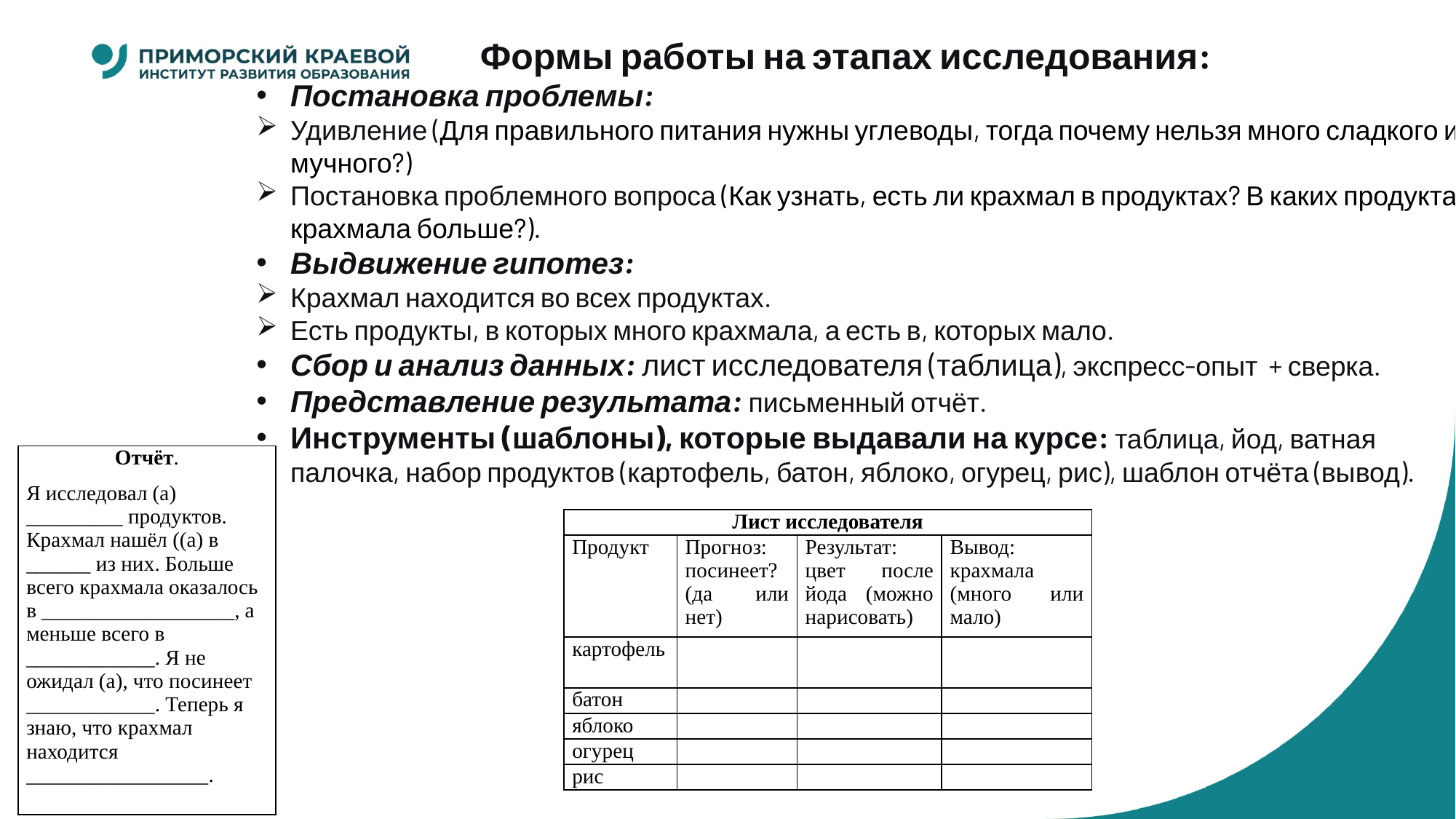

Формы работы на этапах исследования:
Постановка проблемы:
Удивление (Для правильного питания нужны углеводы, тогда почему нельзя много сладкого и мучного?)
Постановка проблемного вопроса (Как узнать, есть ли крахмал в продуктах? В каких продуктах крахмала больше?).
Выдвижение гипотез:
Крахмал находится во всех продуктах.
Есть продукты, в которых много крахмала, а есть в, которых мало.
Сбор и анализ данных: лист исследователя (таблица), экспресс-опыт  + сверка.
Представление результата: письменный отчёт.
Инструменты (шаблоны), которые выдавали на курсе: таблица, йод, ватная палочка, набор продуктов (картофель, батон, яблоко, огурец, рис), шаблон отчёта (вывод).
| Отчёт. Я исследовал (а) \_\_\_\_\_\_\_\_\_ продуктов. Крахмал нашёл ((а) в \_\_\_\_\_\_ из них. Больше всего крахмала оказалось в \_\_\_\_\_\_\_\_\_\_\_\_\_\_\_\_\_\_, а меньше всего в \_\_\_\_\_\_\_\_\_\_\_\_. Я не ожидал (а), что посинеет \_\_\_\_\_\_\_\_\_\_\_\_. Теперь я знаю, что крахмал находится \_\_\_\_\_\_\_\_\_\_\_\_\_\_\_\_\_. |
| --- |
| Лист исследователя |  |  |  |
| --- | --- | --- | --- |
| Продукт | Прогноз: посинеет? (да или нет) | Результат: цвет после йода (можно нарисовать) | Вывод: крахмала (много или мало) |
| картофель |  |  |  |
| батон |  |  |  |
| яблоко |  |  |  |
| огурец |  |  |  |
| рис |  |  |  |